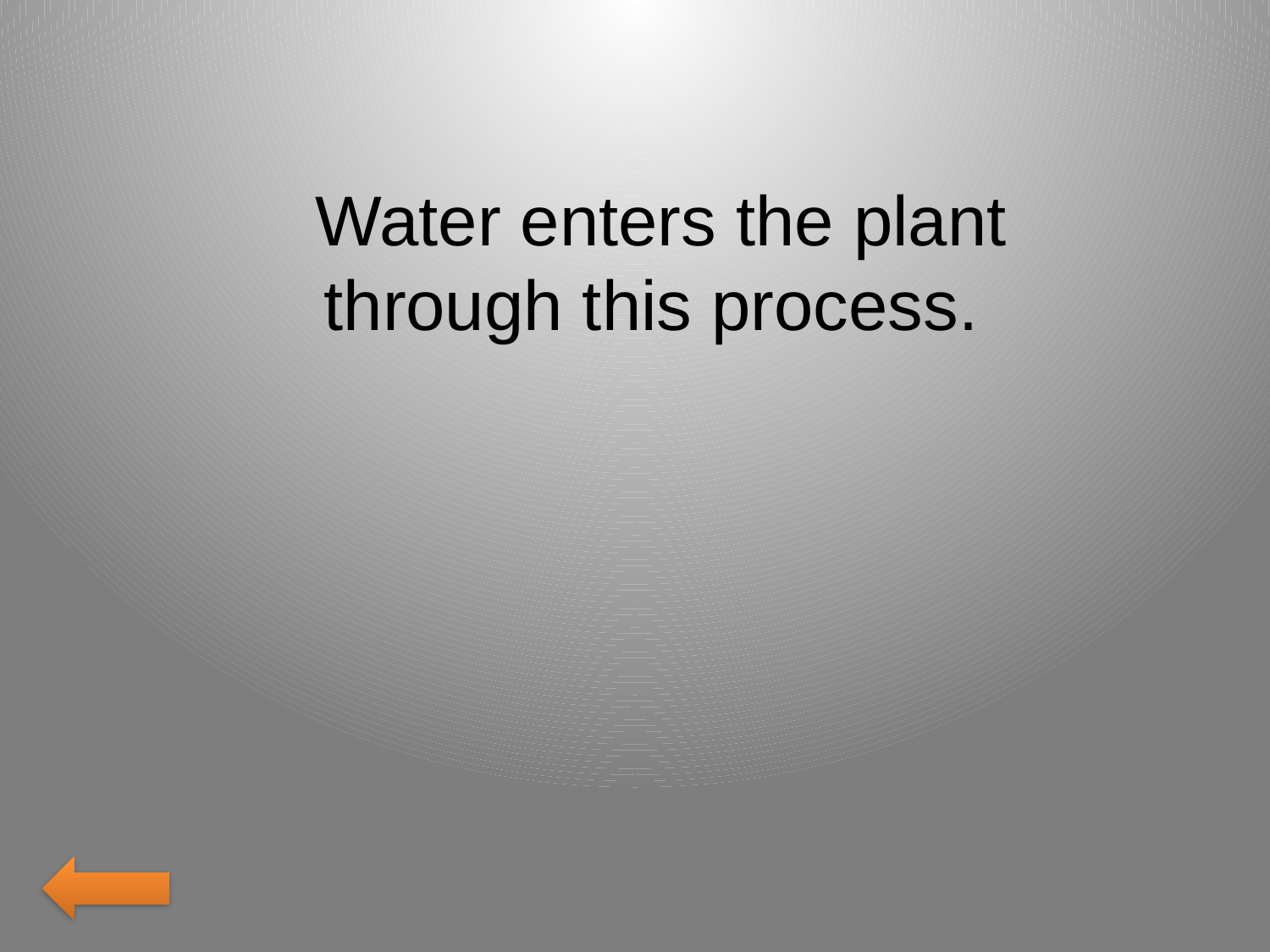

Water enters the plant through this process.